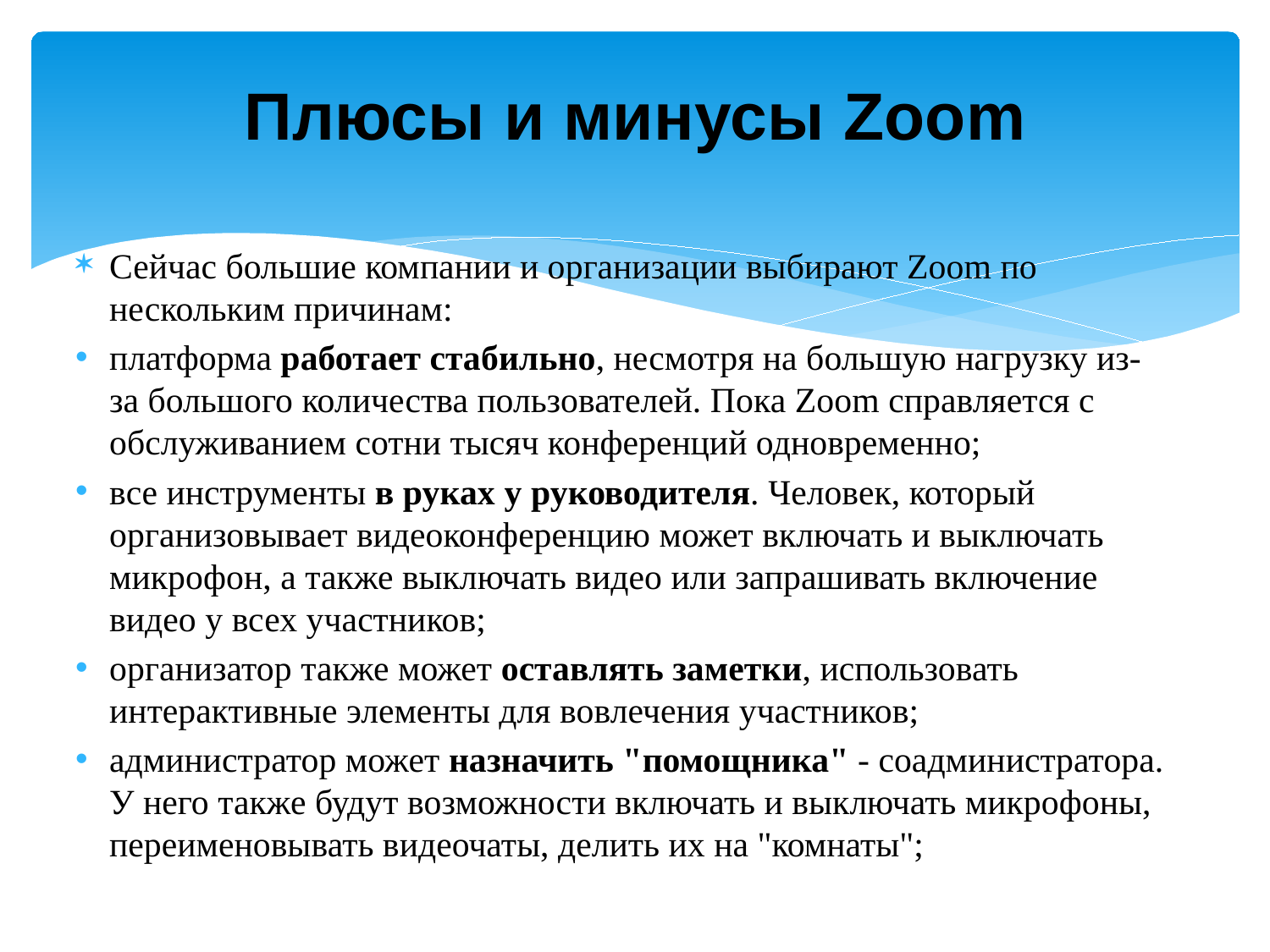

# Плюсы и минусы Zoom
Сейчас большие компании и организации выбирают Zoom по нескольким причинам:
платформа работает стабильно, несмотря на большую нагрузку из-за большого количества пользователей. Пока Zoom справляется с обслуживанием сотни тысяч конференций одновременно;
все инструменты в руках у руководителя. Человек, который организовывает видеоконференцию может включать и выключать микрофон, а также выключать видео или запрашивать включение видео у всех участников;
организатор также может оставлять заметки, использовать интерактивные элементы для вовлечения участников;
администратор может назначить "помощника" - соадминистратора. У него также будут возможности включать и выключать микрофоны, переименовывать видеочаты, делить их на "комнаты";